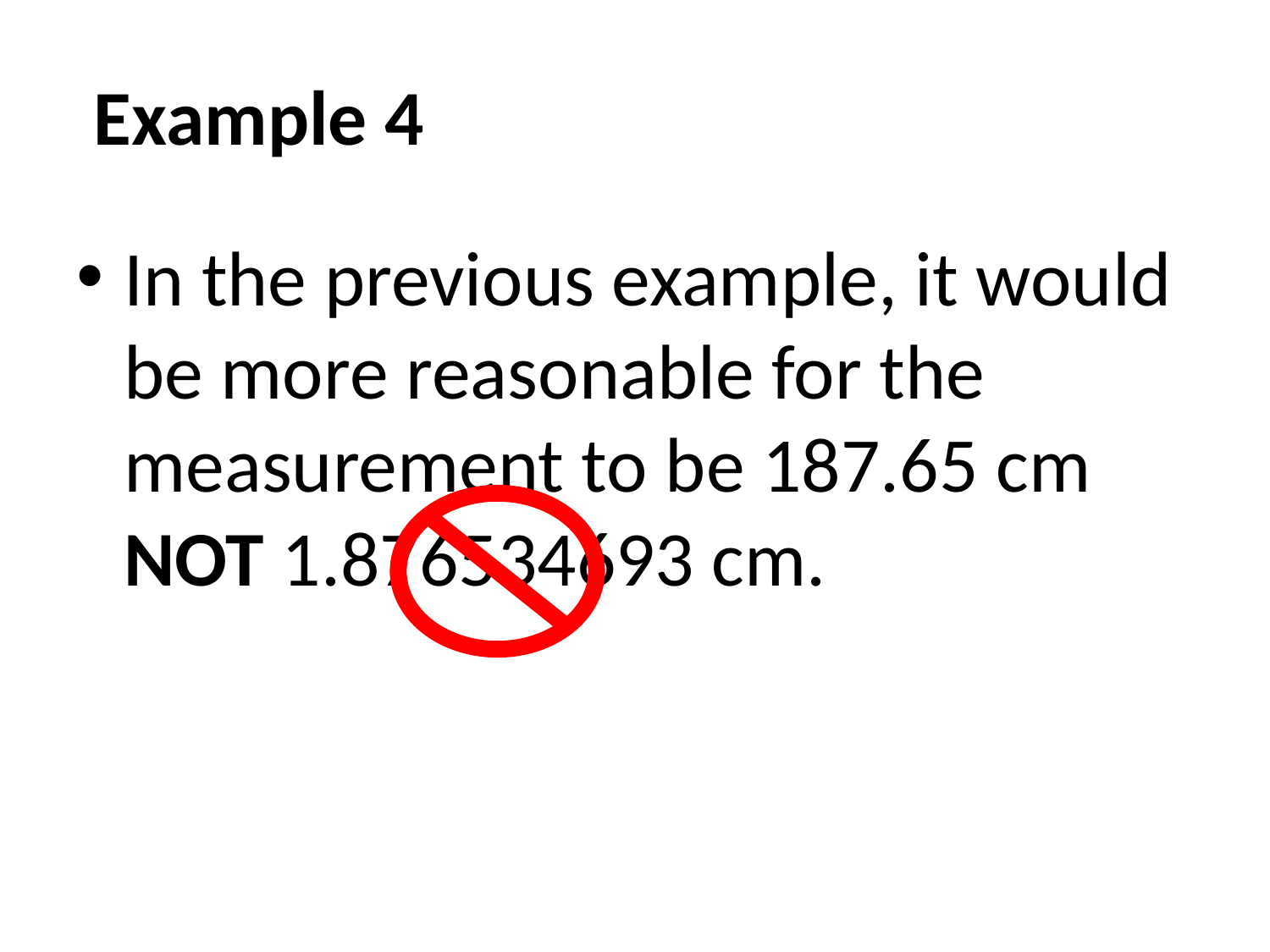

# Example 4
In the previous example, it would be more reasonable for the measurement to be 187.65 cm  NOT 1.876534693 cm.